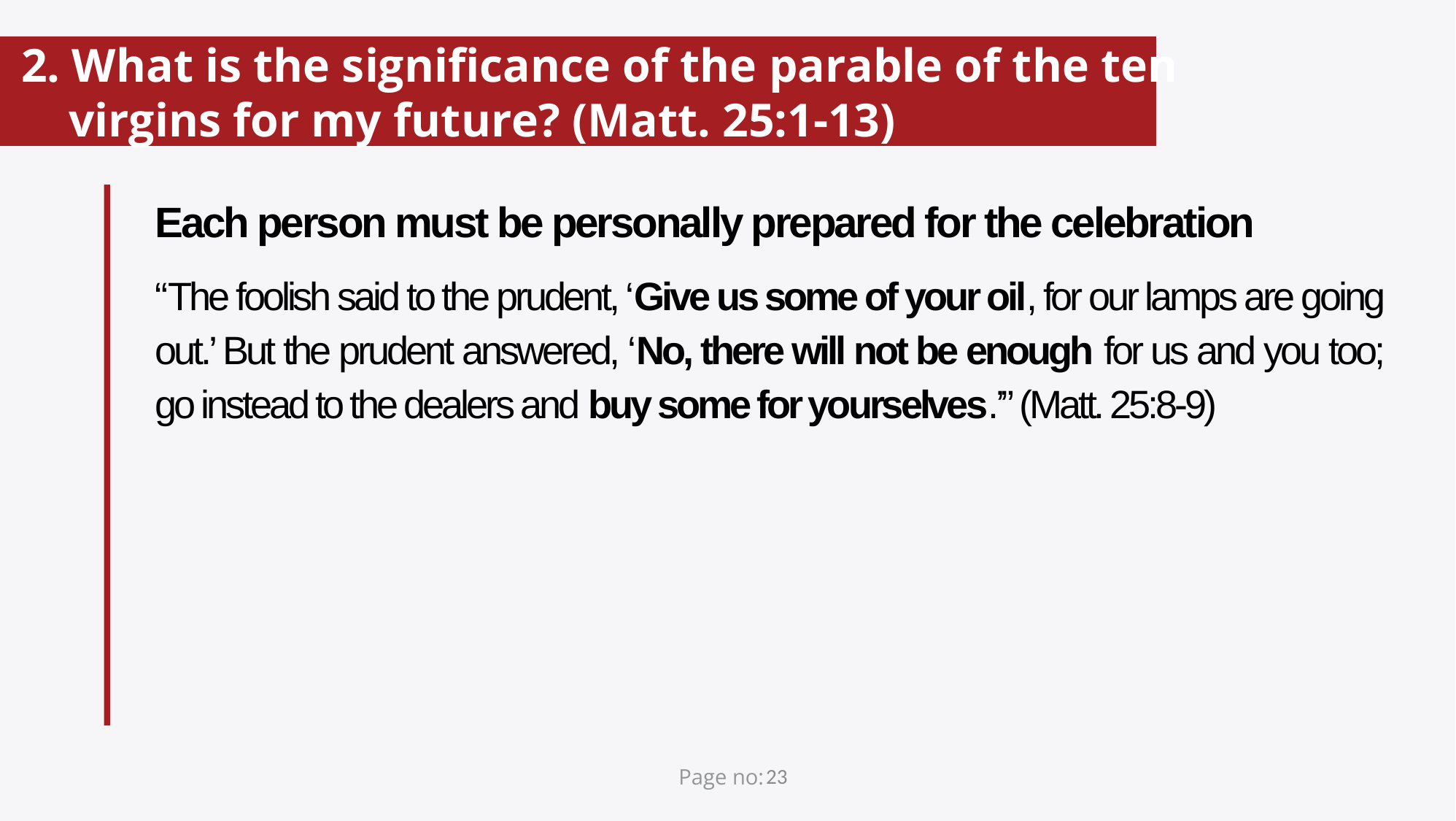

# 2. What is the significance of the parable of the ten virgins for my future? (Matt. 25:1-13)
Each person must be personally prepared for the celebration
“The foolish said to the prudent, ‘Give us some of your oil, for our lamps are going out.’ But the prudent answered, ‘No, there will not be enough for us and you too; go instead to the dealers and buy some for yourselves.’” (Matt. 25:8-9)